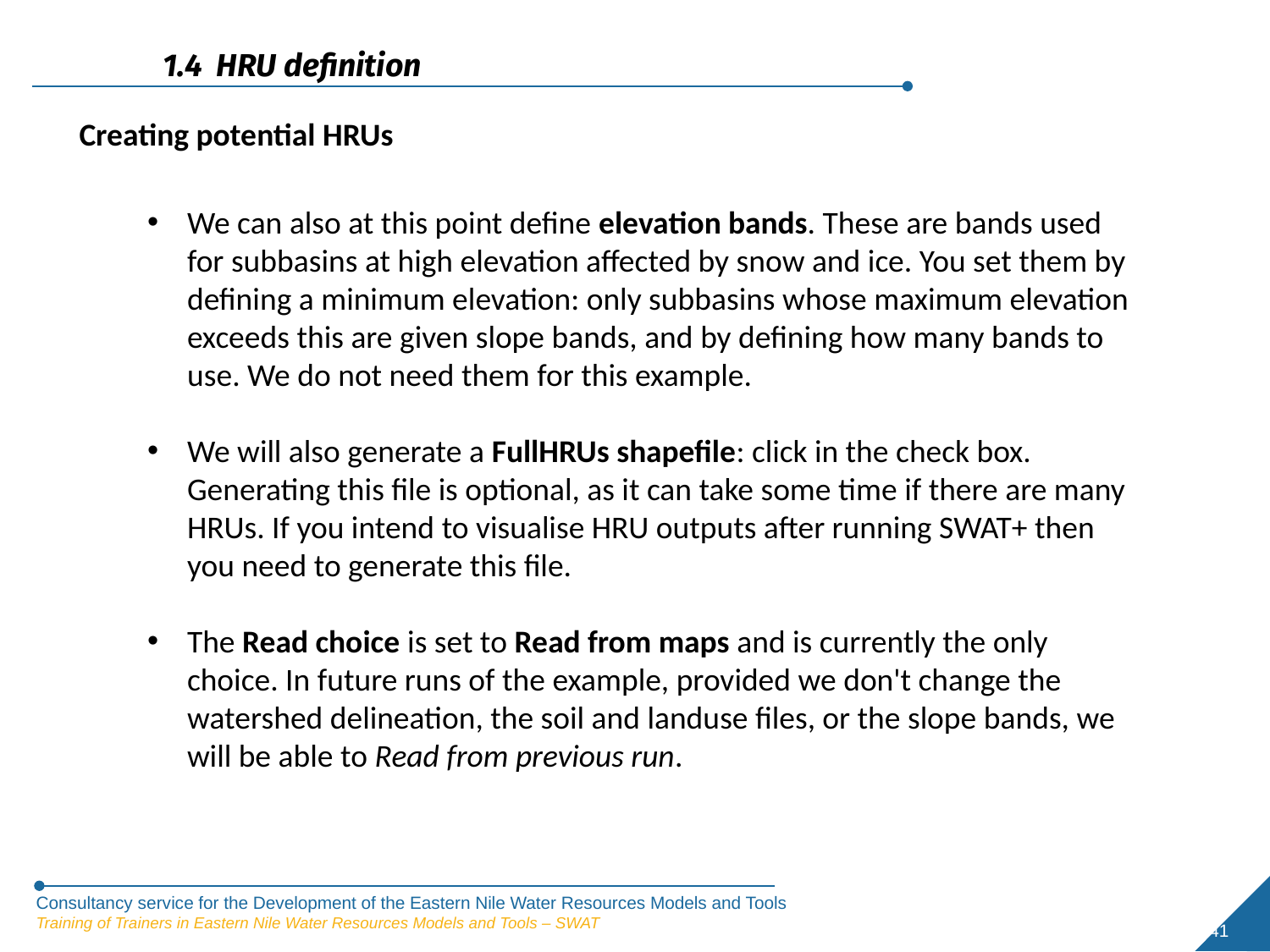

1.4  HRU definition
Creating potential HRUs
We can also at this point define elevation bands. These are bands used for subbasins at high elevation affected by snow and ice. You set them by defining a minimum elevation: only subbasins whose maximum elevation exceeds this are given slope bands, and by defining how many bands to use. We do not need them for this example.

We will also generate a FullHRUs shapefile: click in the check box. Generating this file is optional, as it can take some time if there are many HRUs. If you intend to visualise HRU outputs after running SWAT+ then you need to generate this file.

The Read choice is set to Read from maps and is currently the only choice. In future runs of the example, provided we don't change the watershed delineation, the soil and landuse files, or the slope bands, we will be able to Read from previous run.